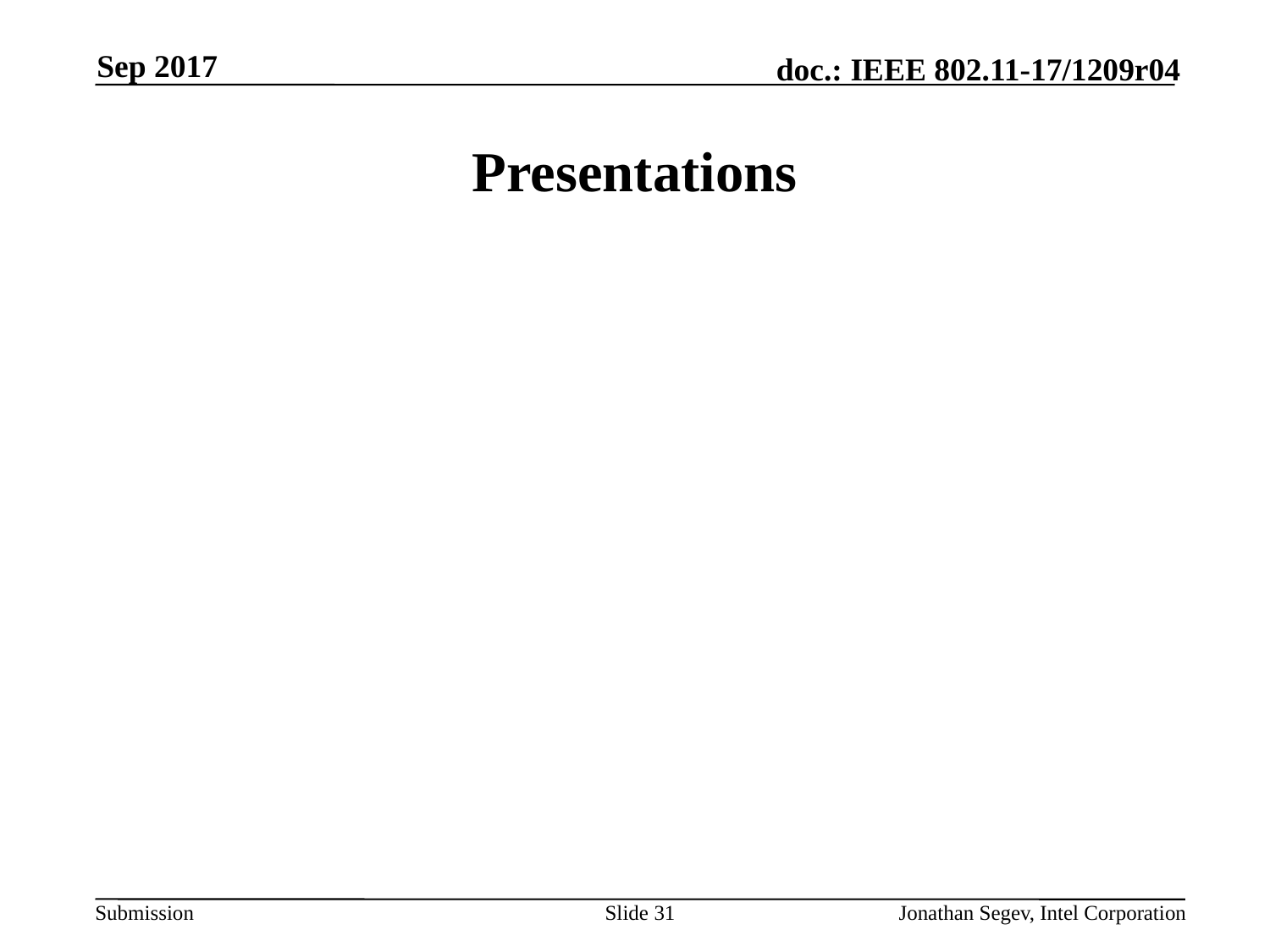

Sep 2017
# Presentations

Slide 31
Jonathan Segev, Intel Corporation